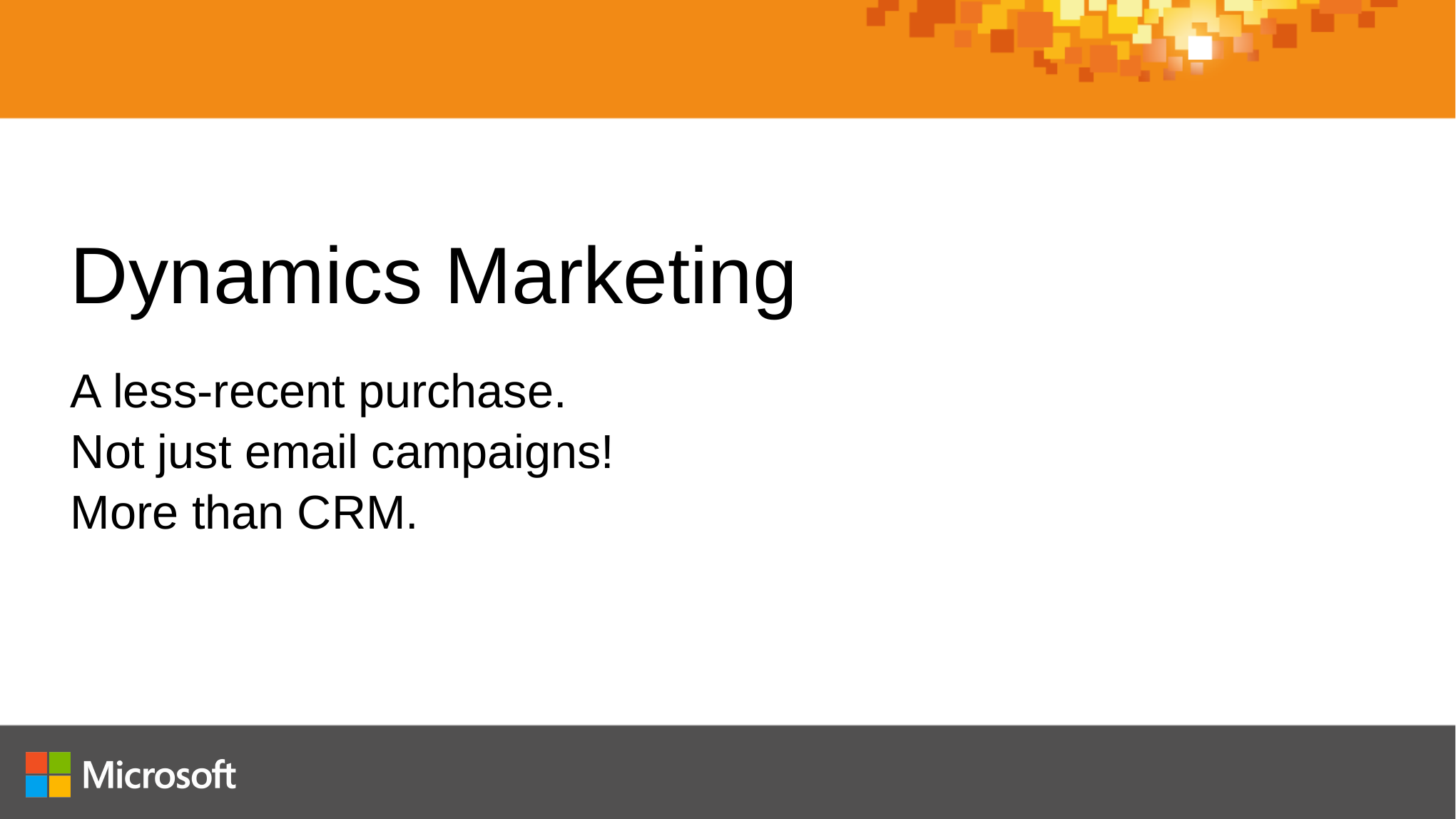

Dynamics Marketing
A less-recent purchase.
Not just email campaigns!
More than CRM.